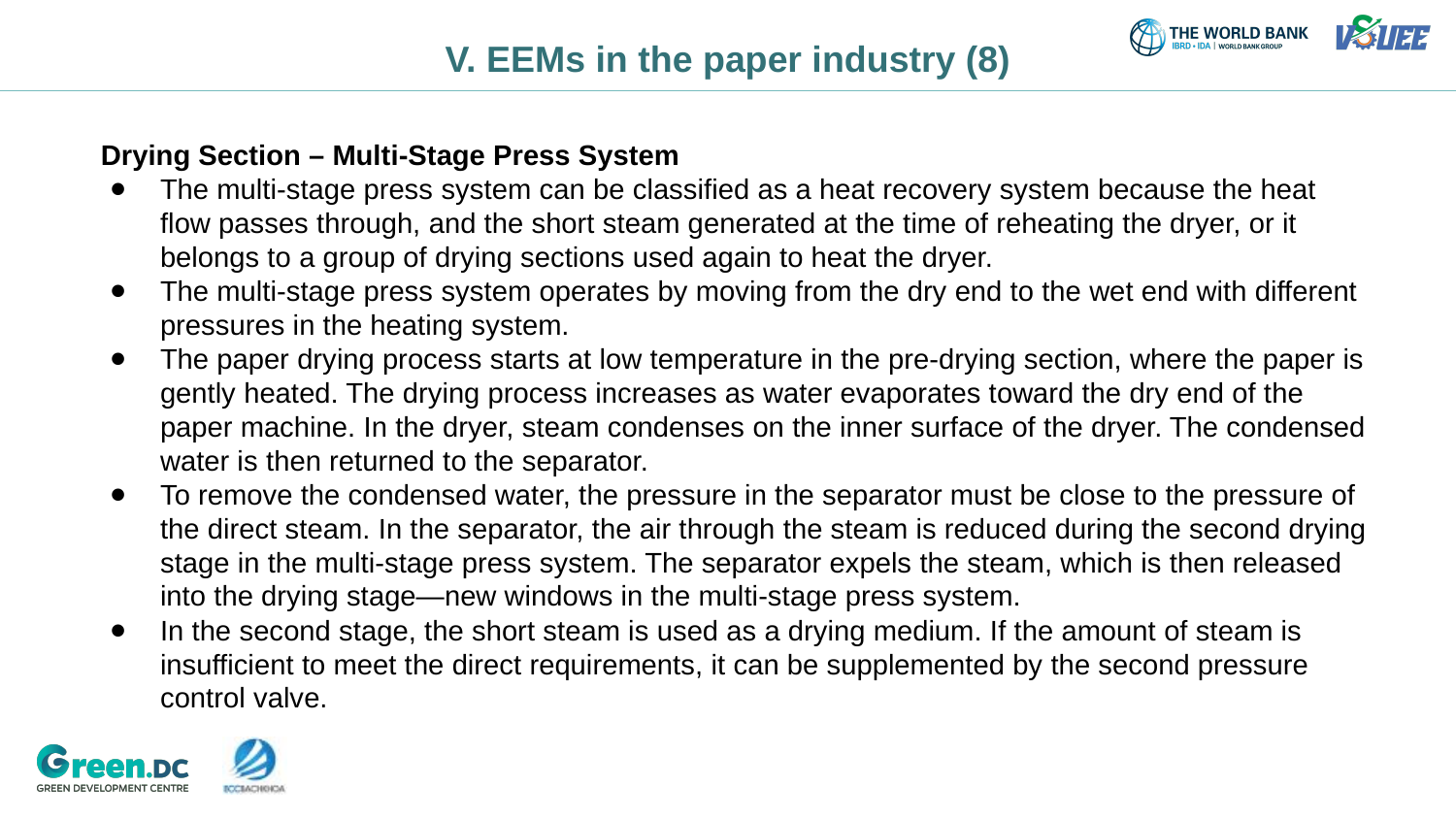

# V. EEMs in the paper industry (8)
Drying Section – Multi-Stage Press System
The multi-stage press system can be classified as a heat recovery system because the heat flow passes through, and the short steam generated at the time of reheating the dryer, or it belongs to a group of drying sections used again to heat the dryer.
The multi-stage press system operates by moving from the dry end to the wet end with different pressures in the heating system.
The paper drying process starts at low temperature in the pre-drying section, where the paper is gently heated. The drying process increases as water evaporates toward the dry end of the paper machine. In the dryer, steam condenses on the inner surface of the dryer. The condensed water is then returned to the separator.
To remove the condensed water, the pressure in the separator must be close to the pressure of the direct steam. In the separator, the air through the steam is reduced during the second drying stage in the multi-stage press system. The separator expels the steam, which is then released into the drying stage—new windows in the multi-stage press system.
In the second stage, the short steam is used as a drying medium. If the amount of steam is insufficient to meet the direct requirements, it can be supplemented by the second pressure control valve.